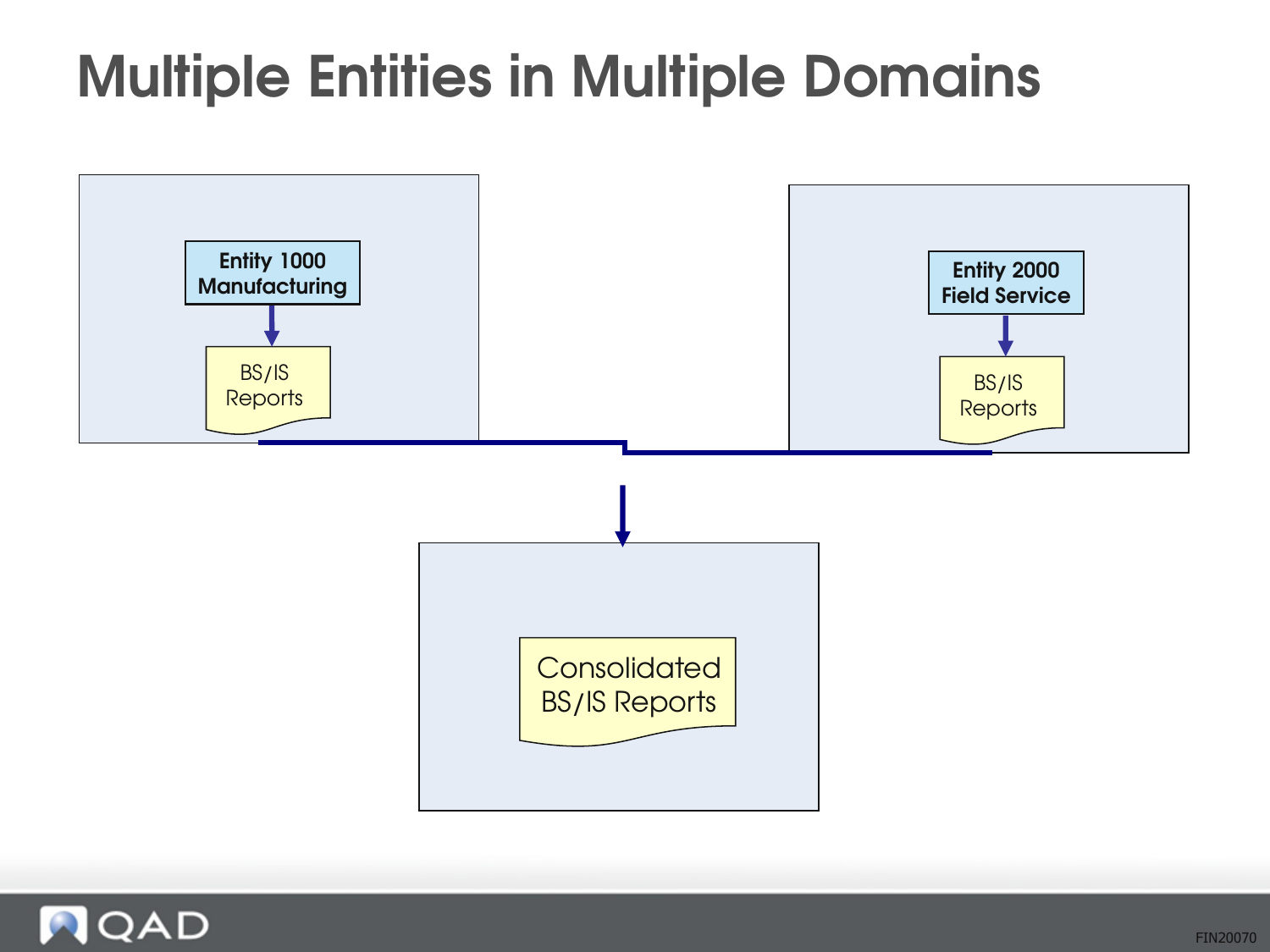

# Multiple Entities in Multiple Domains

Entity 1000
Manufacturing
Entity 2000
Field Service

BS/IS Reports

BS/IS Reports

Consolidated
BS/IS Reports
FIN20070